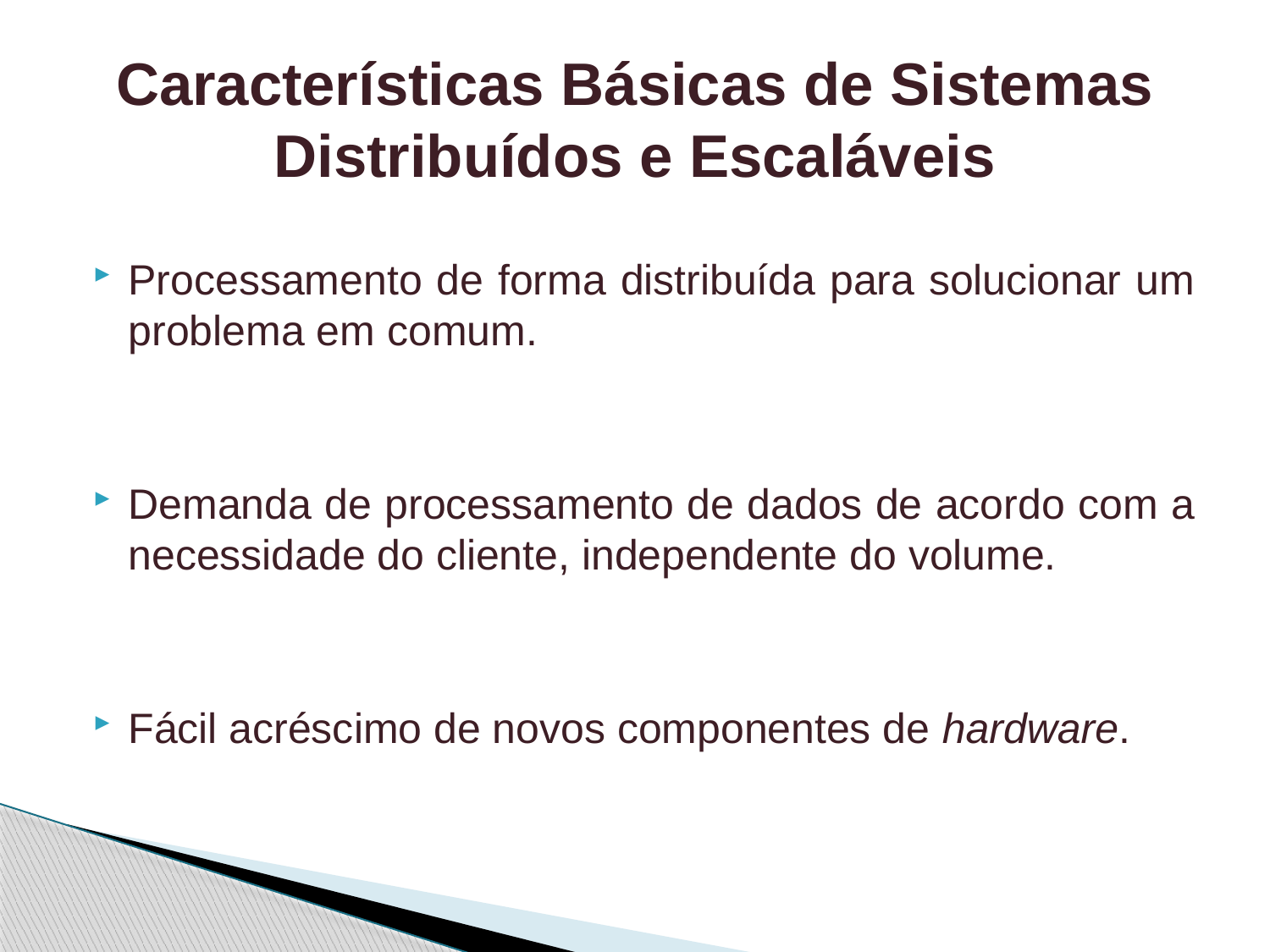

# Características Básicas de Sistemas Distribuídos e Escaláveis
Processamento de forma distribuída para solucionar um problema em comum.

Demanda de processamento de dados de acordo com a necessidade do cliente, independente do volume.

Fácil acréscimo de novos componentes de hardware.